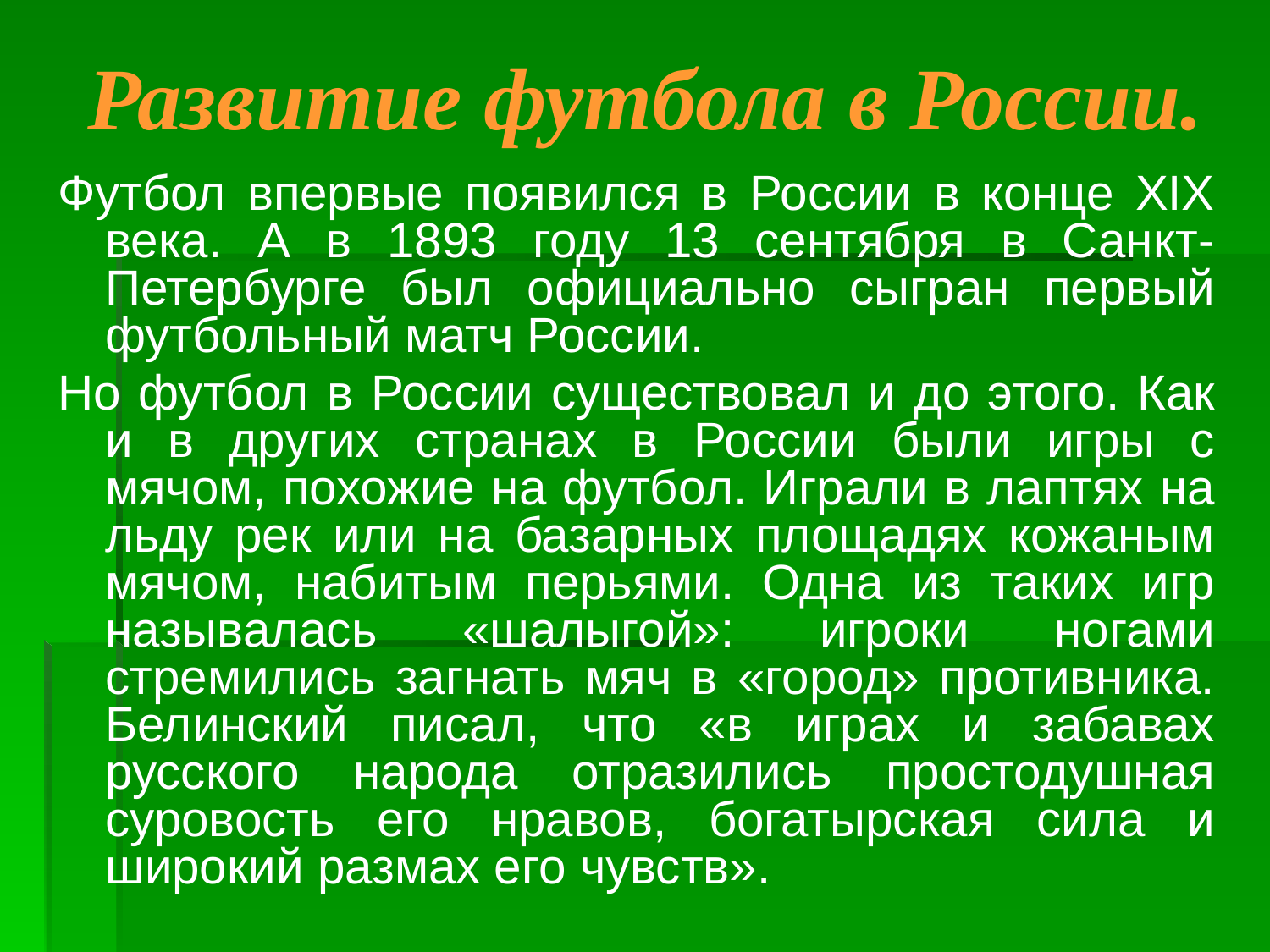

# Развитие футбола в России.
Футбол впервые появился в России в конце XIX века. А в 1893 году 13 сентября в Санкт-Петербурге был официально сыгран первый футбольный матч России.
Но футбол в России существовал и до этого. Как и в других странах в России были игры с мячом, похожие на футбол. Играли в лаптях на льду рек или на базарных площадях кожаным мячом, набитым перьями. Одна из таких игр называлась «шалыгой»: игроки ногами стремились загнать мяч в «город» противника. Белинский писал, что «в играх и забавах русского народа отразились простодушная суровость его нравов, богатырская сила и широкий размах его чувств».